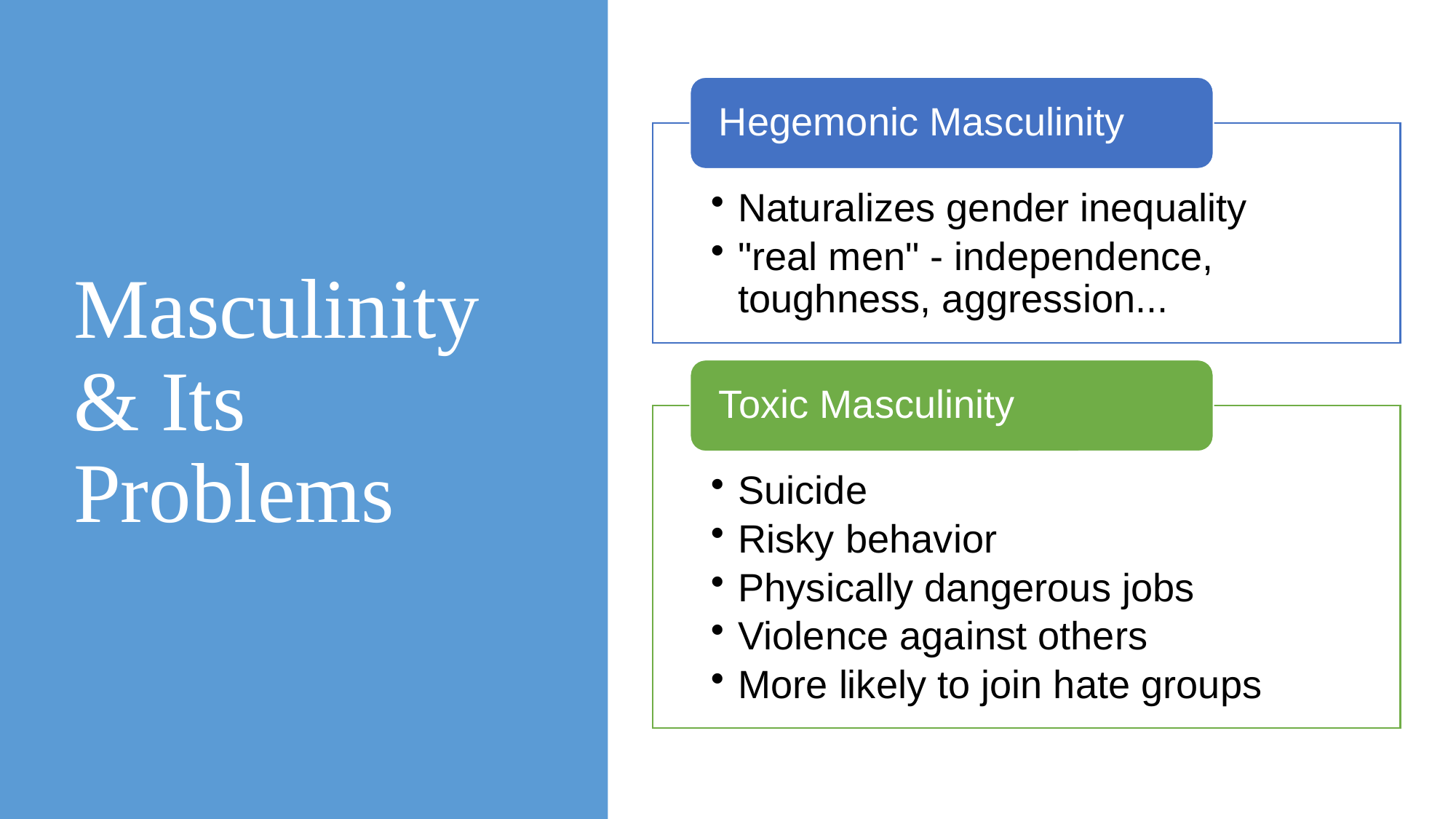

# Masculinity & Its Problems
Naturalizes gender inequality
"real men" - independence, toughness, aggression...
Hegemonic Masculinity
Suicide
Risky behavior
Physically dangerous jobs
Violence against others
More likely to join hate groups
Toxic Masculinity